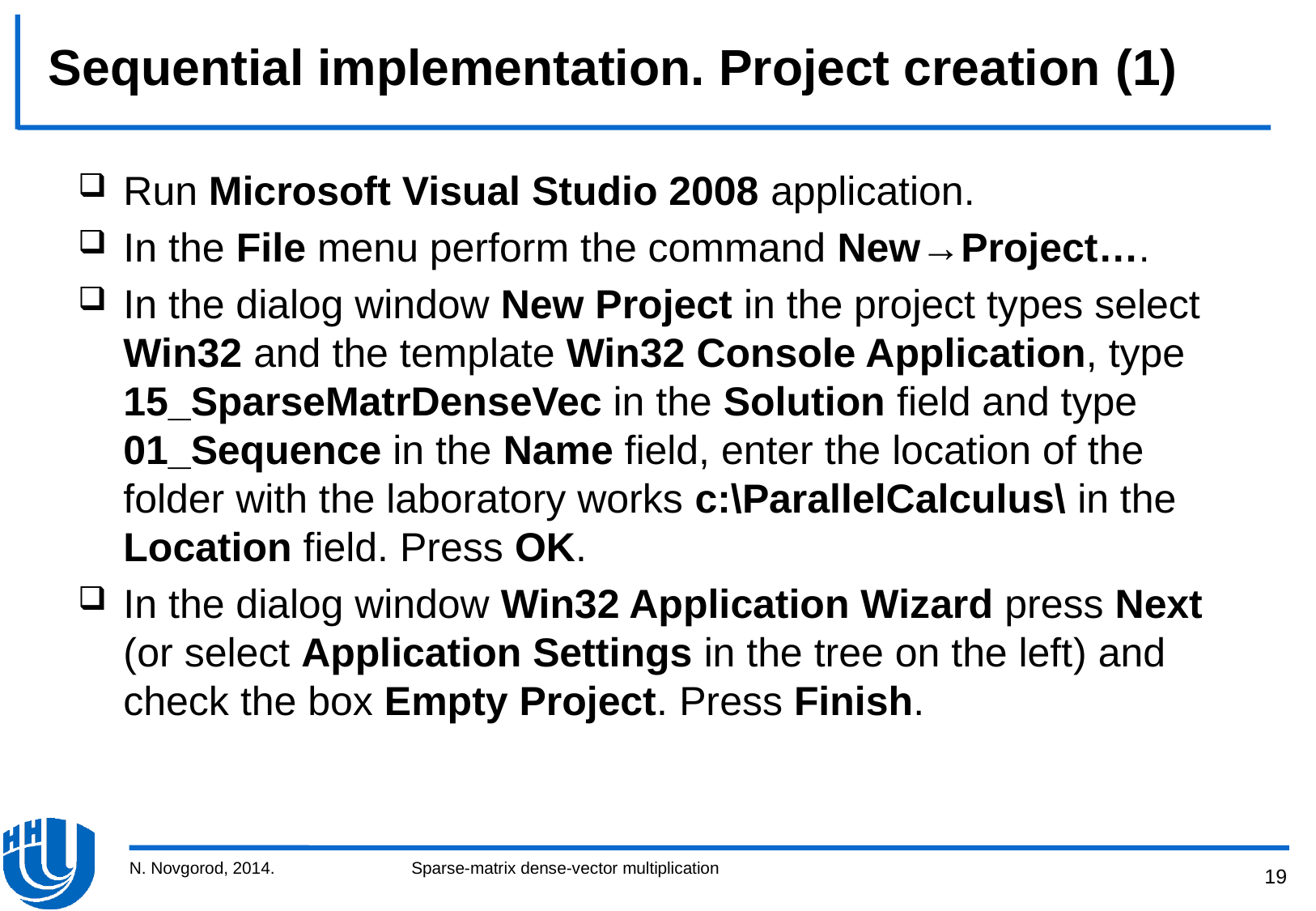

# Sequential implementation. Project creation (1)
Run Microsoft Visual Studio 2008 application.
In the File menu perform the command New→Project….
In the dialog window New Project in the project types select Win32 and the template Win32 Console Application, type 15_SparseMatrDenseVec in the Solution field and type 01_Sequence in the Name field, enter the location of the folder with the laboratory works c:\ParallelCalculus\ in the Location field. Press OK.
In the dialog window Win32 Application Wizard press Next (or select Application Settings in the tree on the left) and check the box Empty Project. Press Finish.

N. Novgorod, 2014.
Sparse-matrix dense-vector multiplication